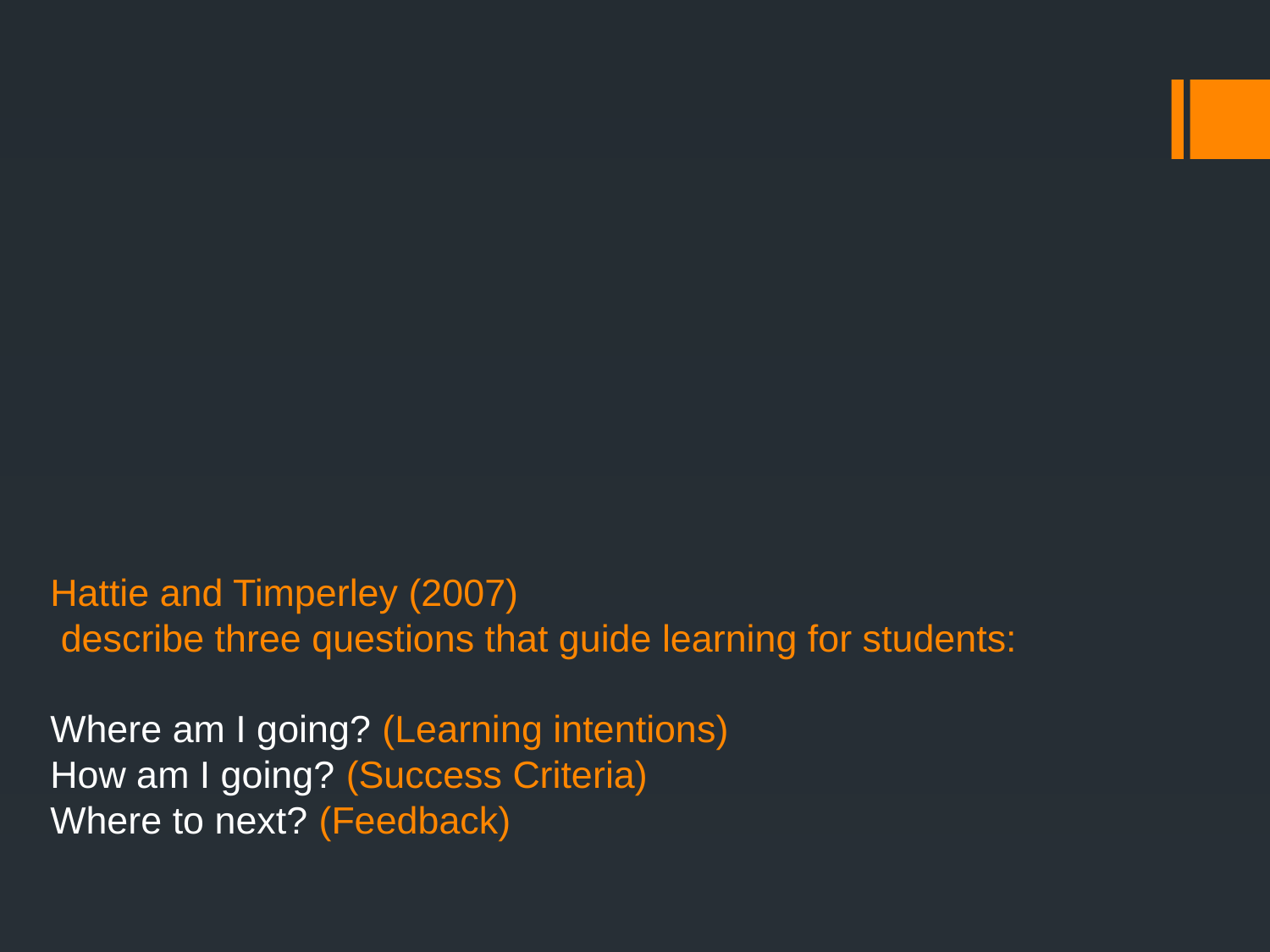

# Hattie and Timperley (2007) describe three questions that guide learning for students: Where am I going? (Learning intentions) How am I going? (Success Criteria) Where to next? (Feedback)